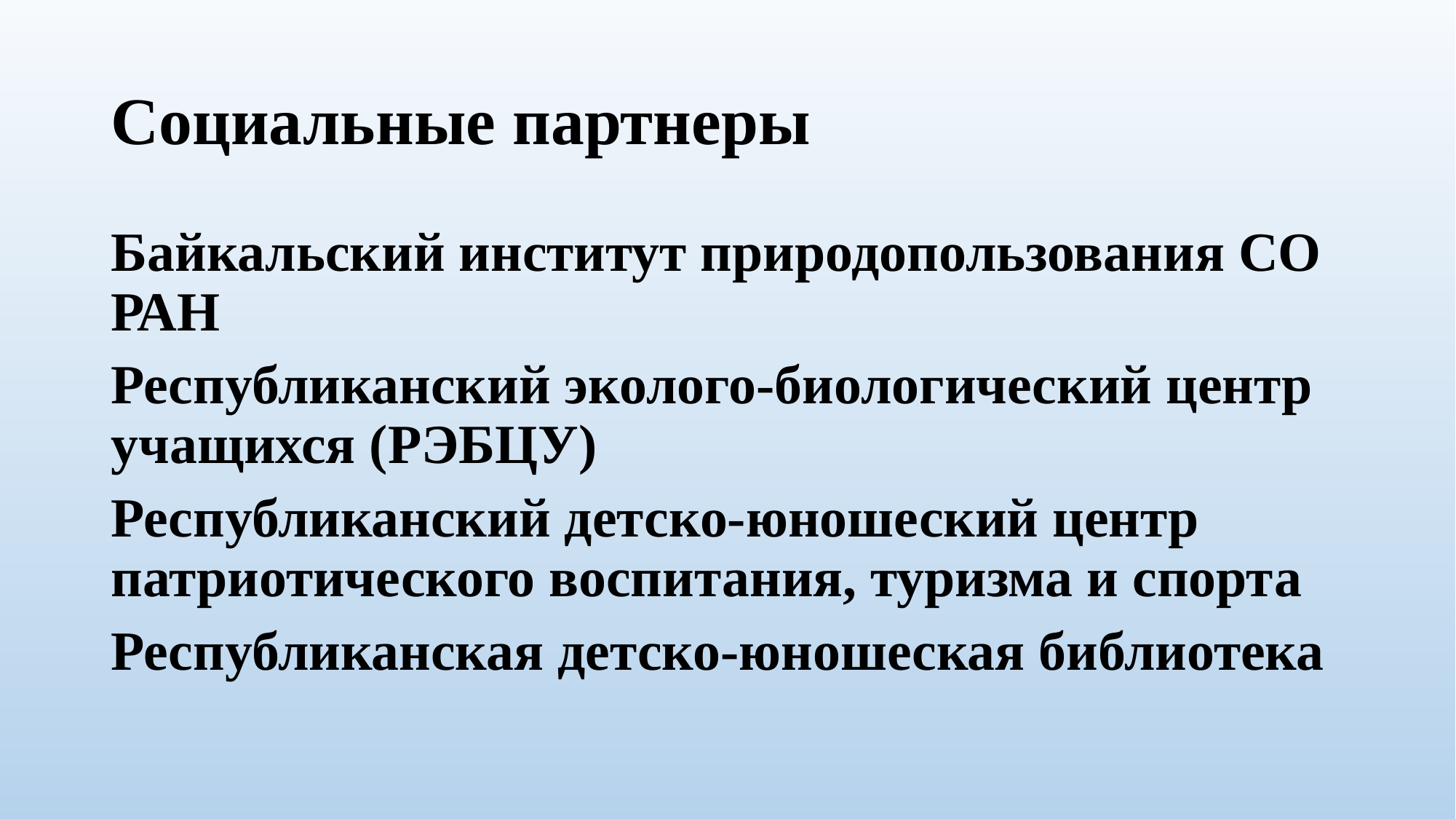

# Социальные партнеры
Байкальский институт природопользования СО РАН
Республиканский эколого-биологический центр учащихся (РЭБЦУ)
Республиканский детско-юношеский центр патриотического воспитания, туризма и спорта
Республиканская детско-юношеская библиотека